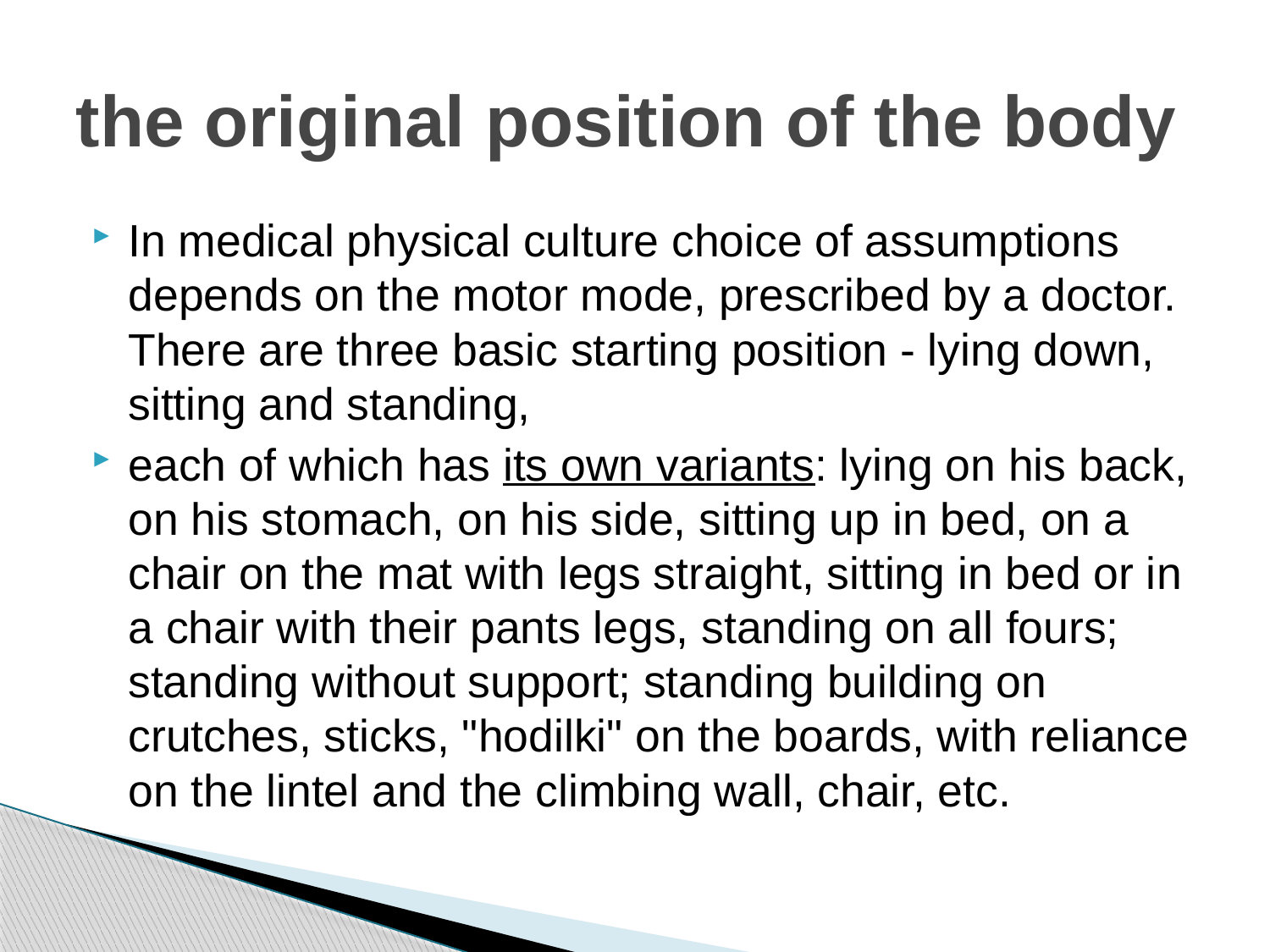

# the original position of the body
In medical physical culture choice of assumptions depends on the motor mode, prescribed by a doctor.
There are three basic starting position - lying down, sitting and standing,
each of which has its own variants: lying on his back, on his stomach, on his side, sitting up in bed, on a chair on the mat with legs straight, sitting in bed or in a chair with their pants legs, standing on all fours; standing without support; standing building on crutches, sticks, "hodilki" on the boards, with reliance on the lintel and the climbing wall, chair, etc.